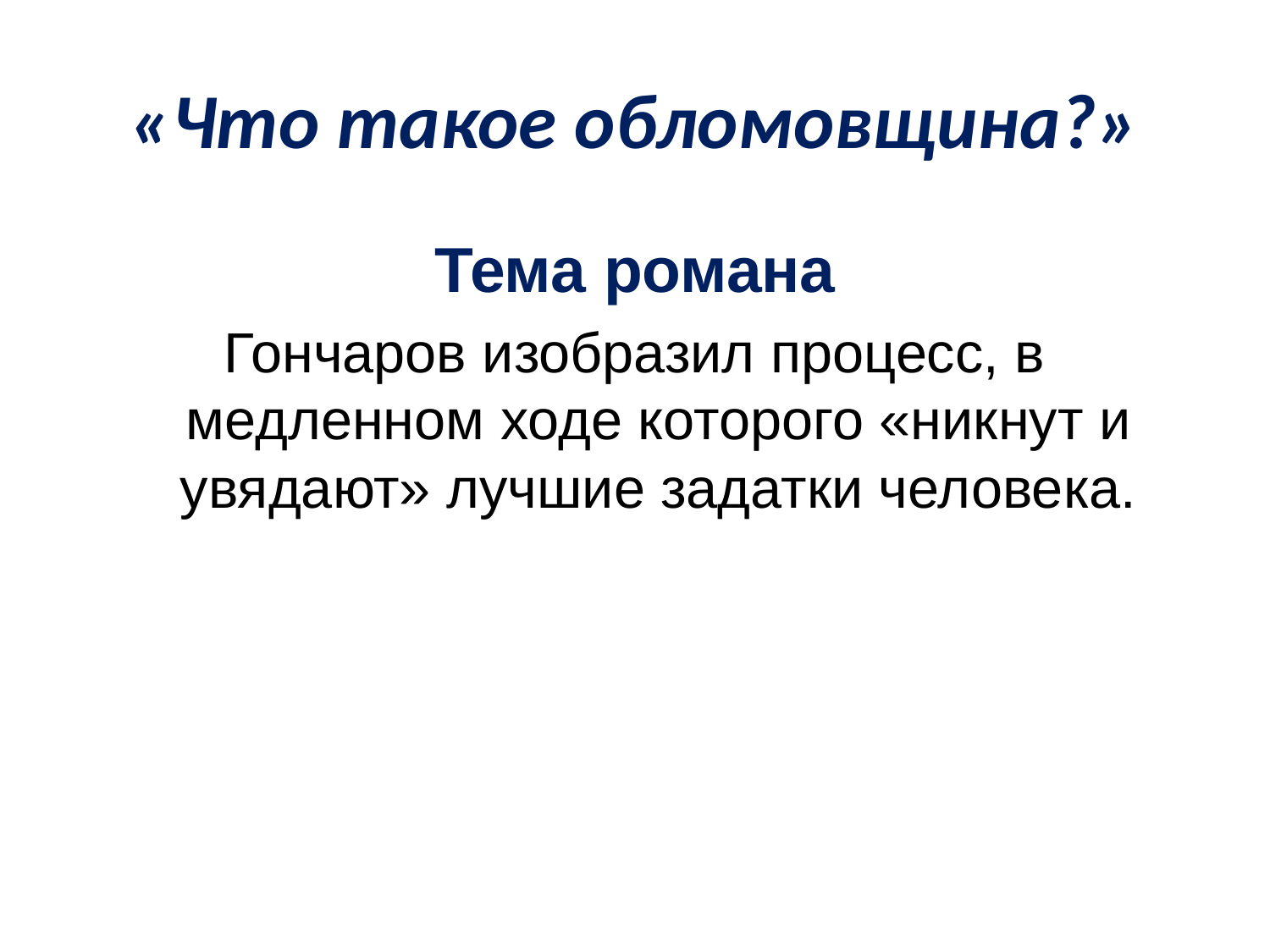

# «Что такое обломовщина?»
Тема романа
Гончаров изобразил процесс, в медленном ходе которого «никнут и увядают» лучшие задатки человека.